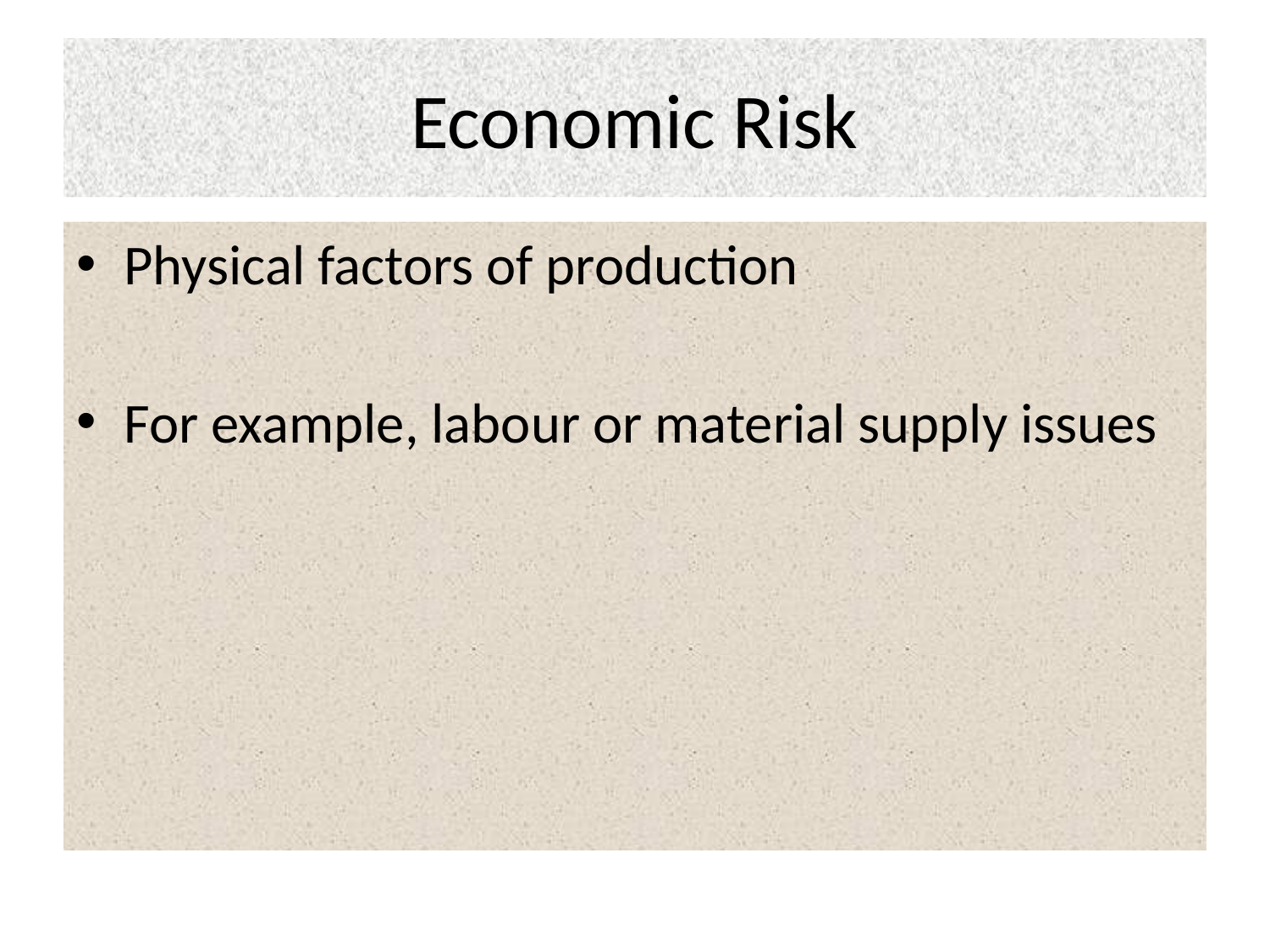

# Economic Risk
Physical factors of production

For example, labour or material supply issues